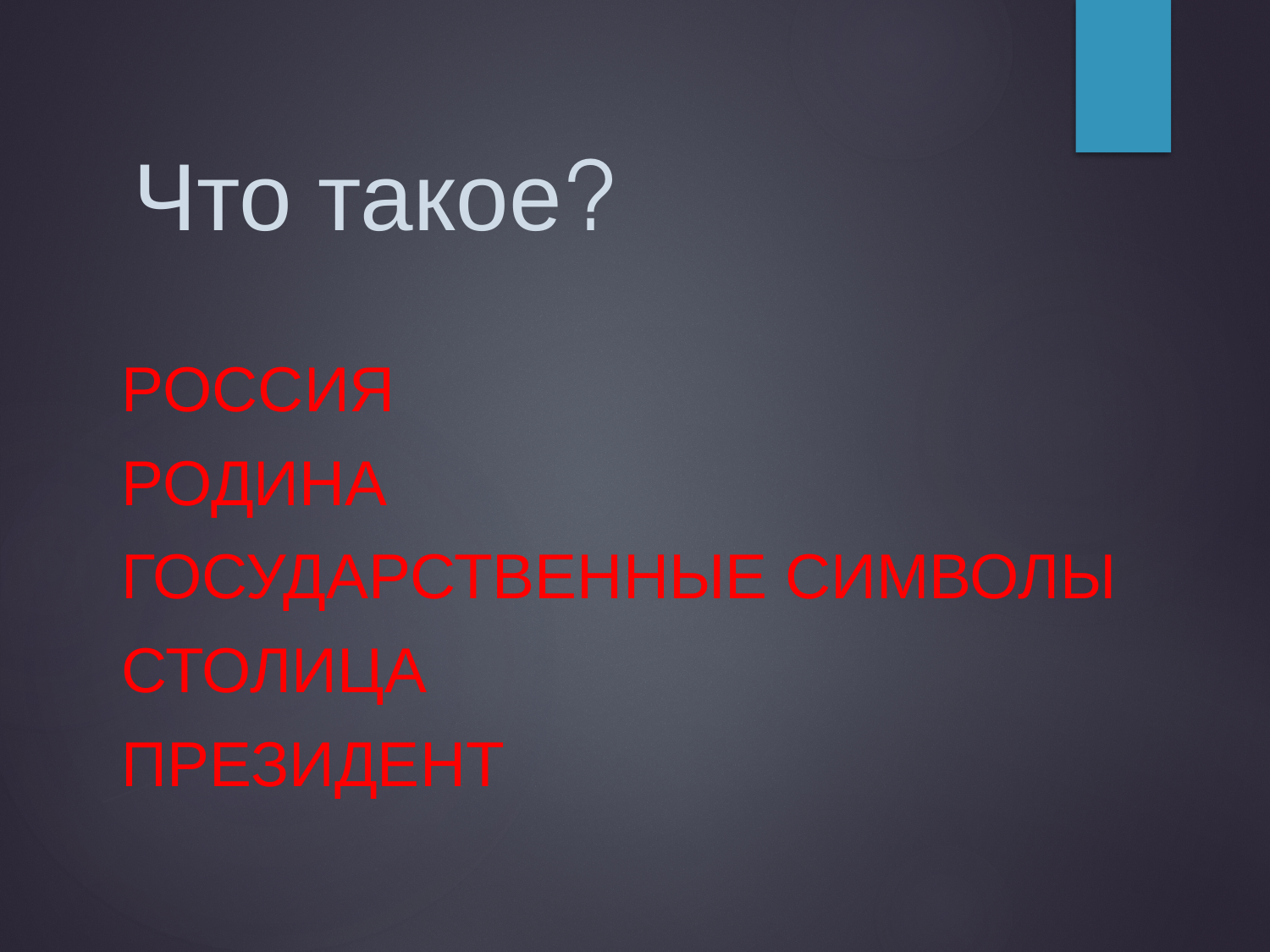

# Что такое?

Россия
Родина
Государственные символы
Столица
Президент